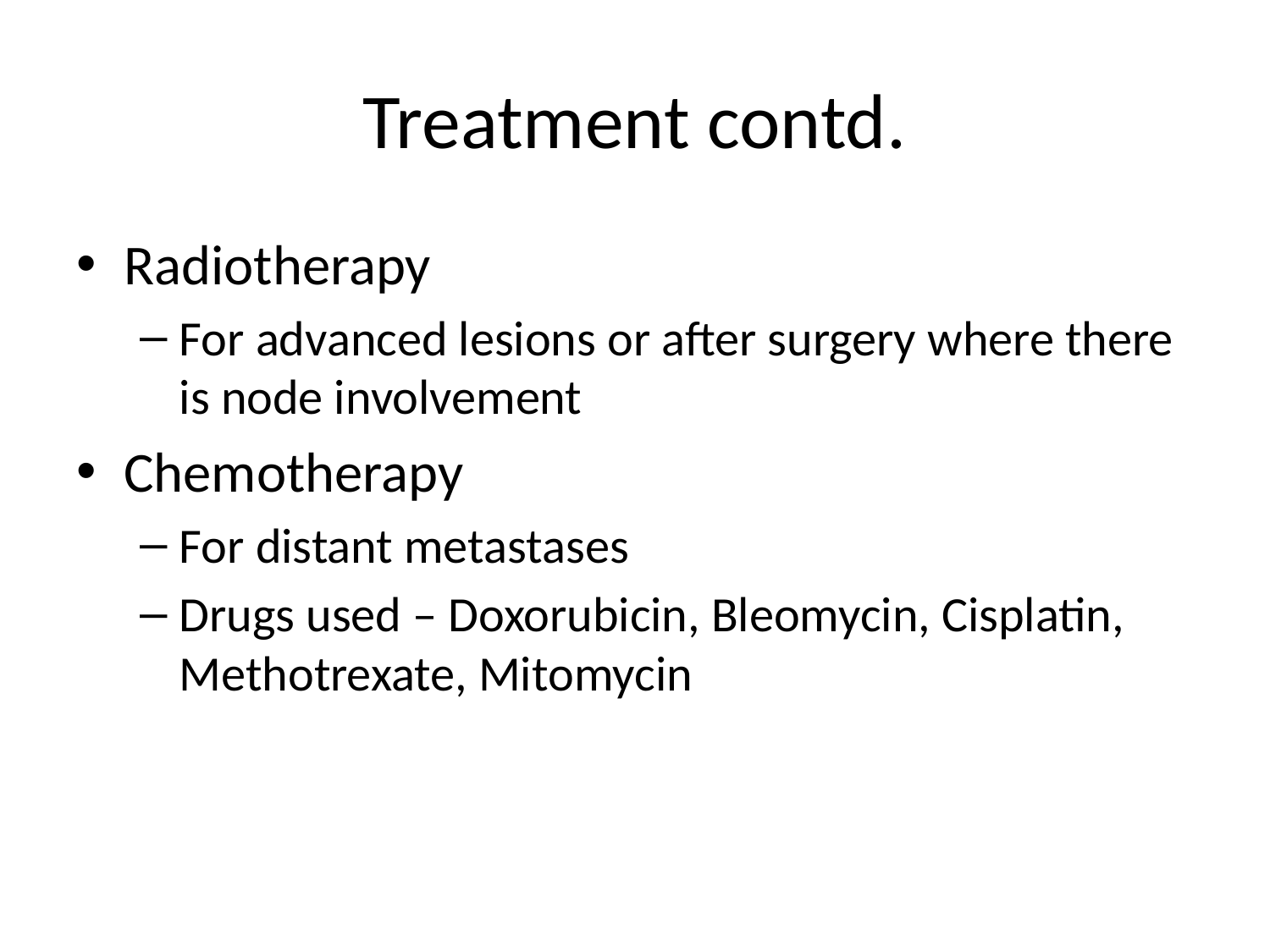

# Treatment contd.
Radiotherapy
For advanced lesions or after surgery where there is node involvement
Chemotherapy
For distant metastases
Drugs used – Doxorubicin, Bleomycin, Cisplatin, Methotrexate, Mitomycin